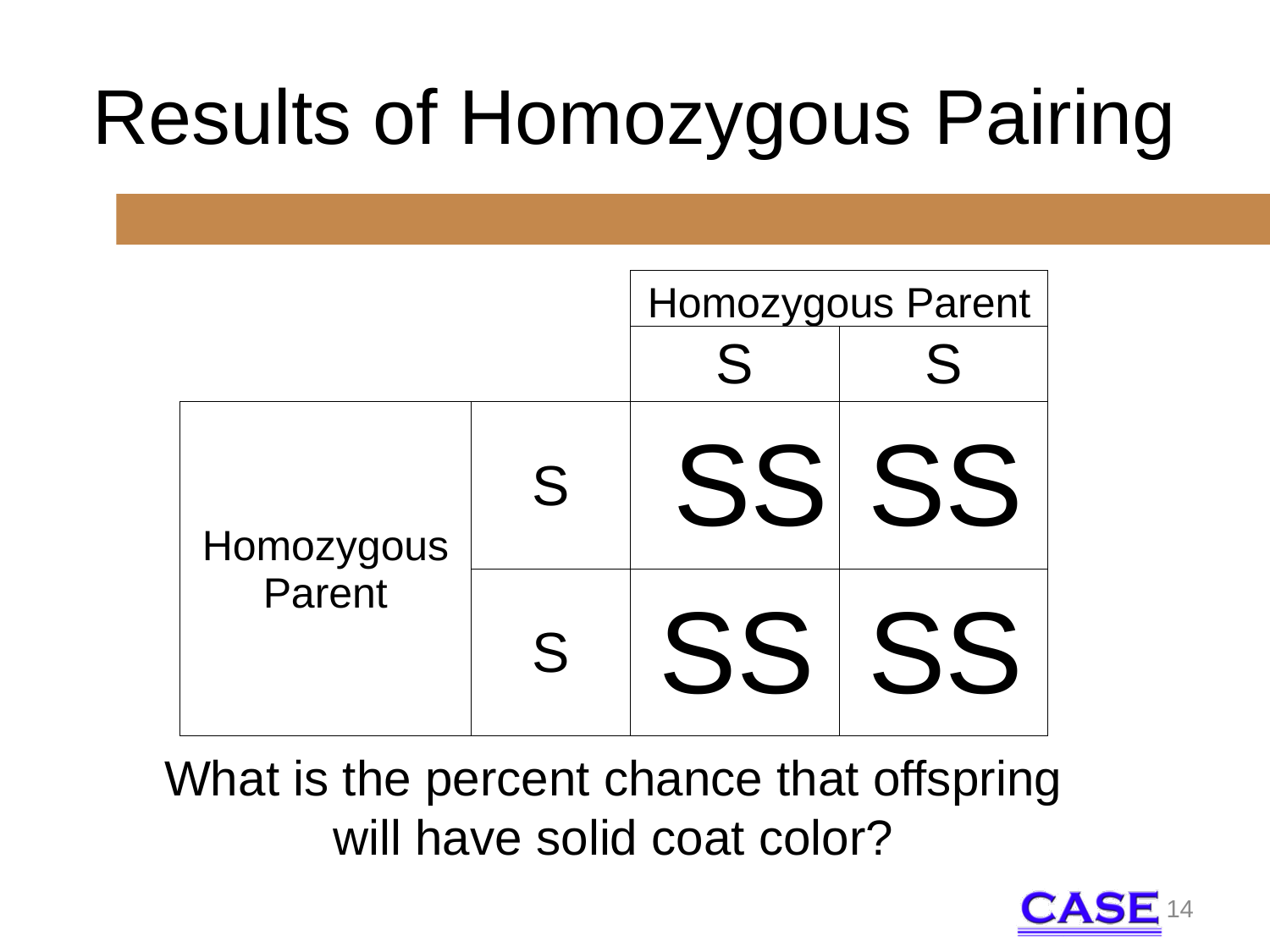

# Results of Homozygous Pairing
|  |  |  | Homozygous Parent |  |
| --- | --- | --- | --- | --- |
|  |  |  | S | S |
| Homozygous Parent |  | S | SS | SS |
|  |  | S | SS | SS |
What is the percent chance that offspring will have solid coat color?
14